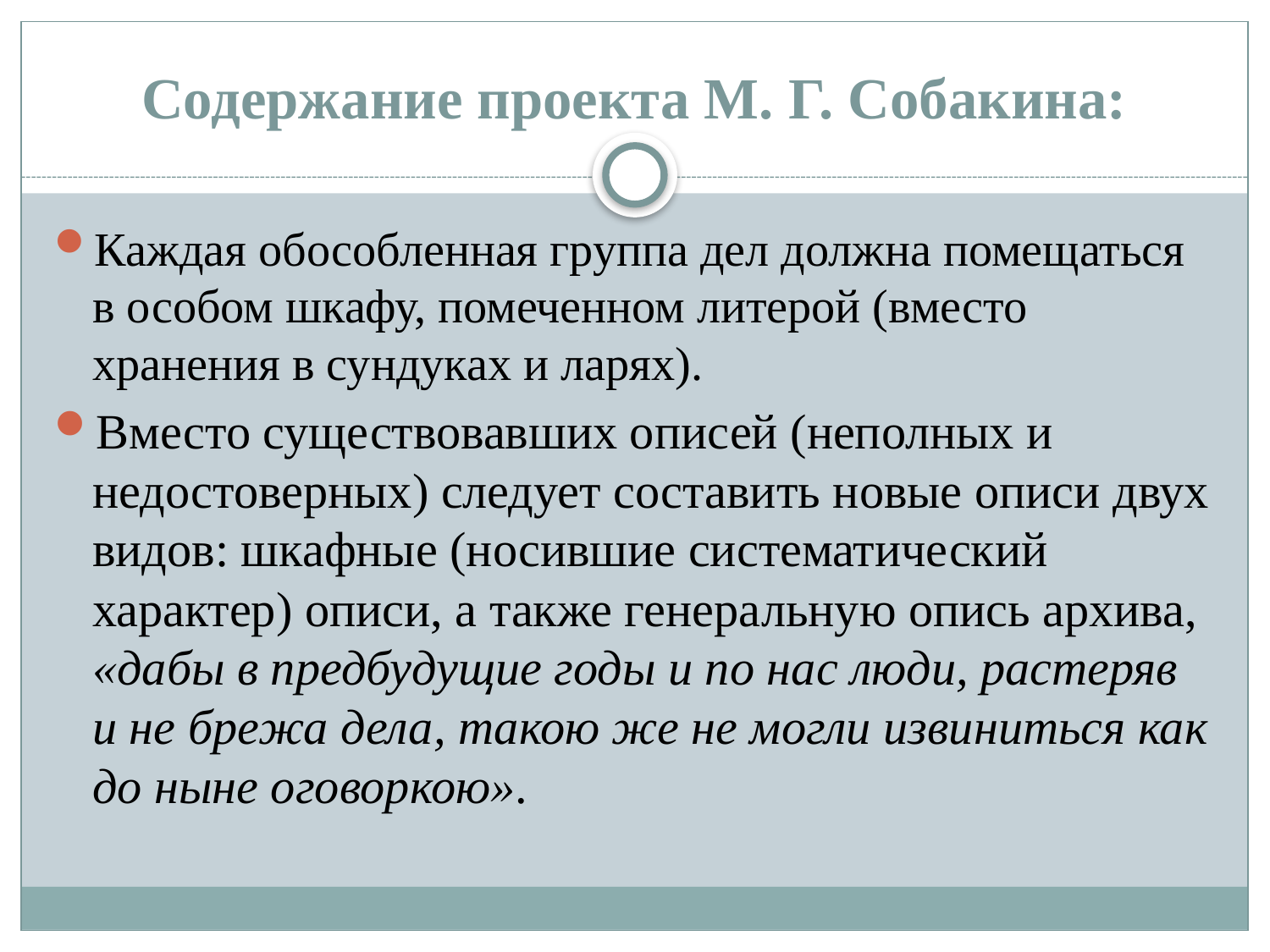

# Содержание проекта М. Г. Собакина:
Каждая обособленная группа дел должна помещаться в особом шкафу, помеченном литерой (вместо хранения в сундуках и ларях).
Вместо существовавших описей (неполных и недостоверных) следует составить новые описи двух видов: шкафные (носившие систематический характер) описи, а также генеральную опись архива, «дабы в предбудущие годы и по нас люди, растеряв и не брежа дела, такою же не могли извиниться как до ныне оговоркою».